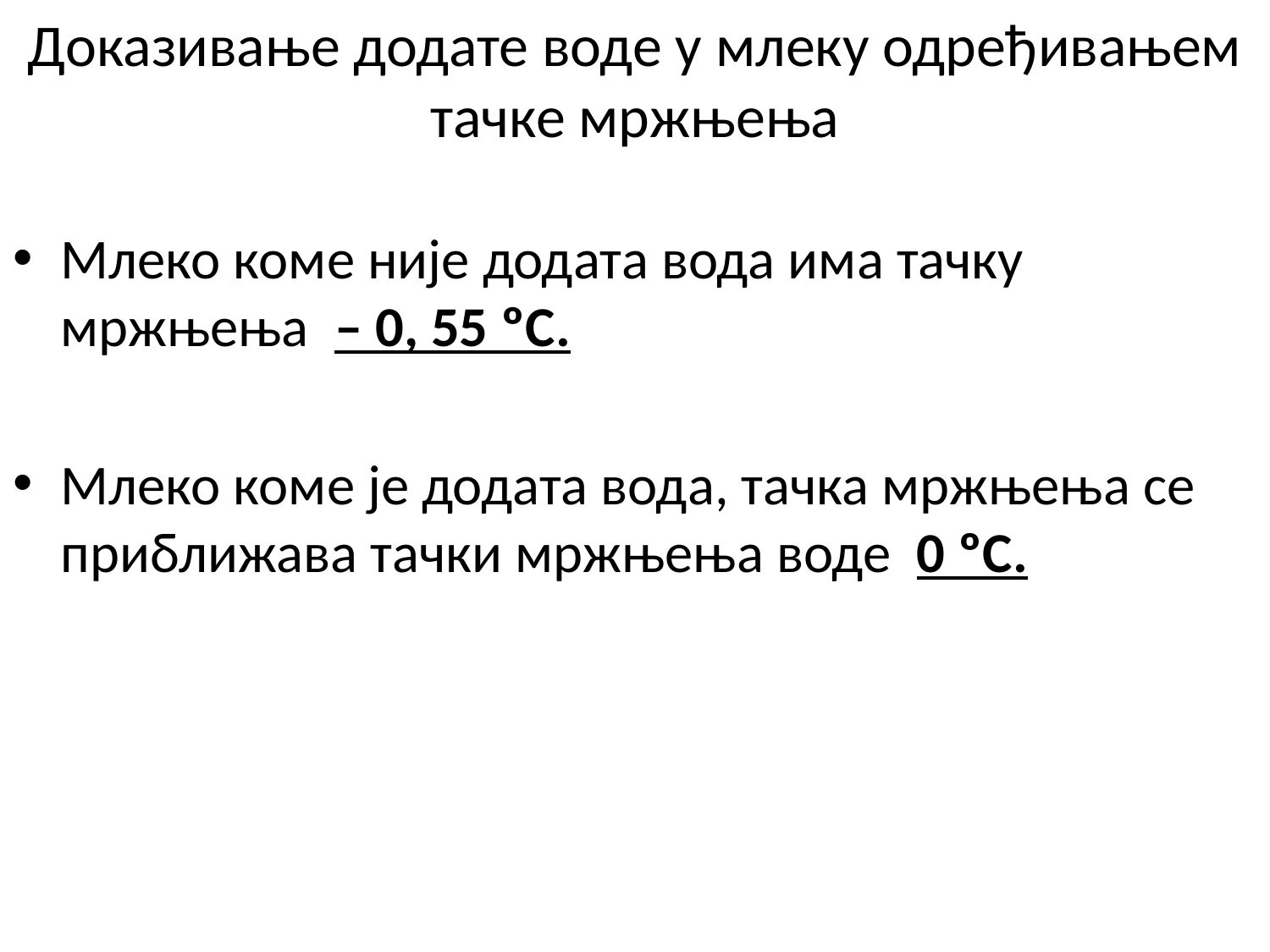

# Доказивање додате воде у млеку одређивањем тачке мржњења
Млеко коме није додата вода има тачку мржњења  – 0, 55 ºС.

Млеко коме је додата вода, тачка мржњења се приближава тачки мржњења воде  0 ºС.